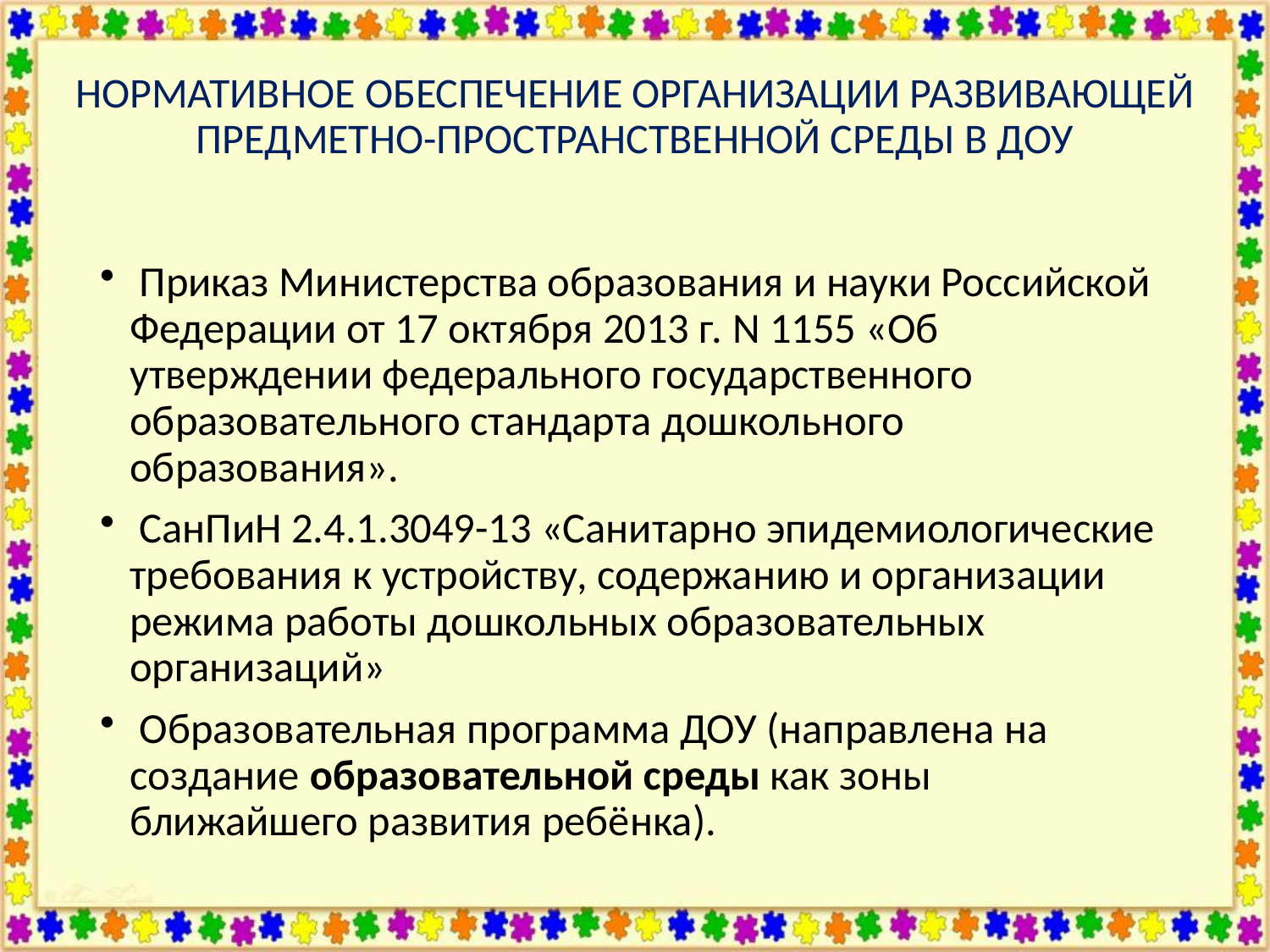

# НОРМАТИВНОЕ ОБЕСПЕЧЕНИЕ ОРГАНИЗАЦИИ РАЗВИВАЮЩЕЙ ПРЕДМЕТНО-ПРОСТРАНСТВЕННОЙ СРЕДЫ В ДОУ
 Приказ Министерства образования и науки Российской Федерации от 17 октября 2013 г. N 1155 «Об утверждении федерального государственного образовательного стандарта дошкольного образования».
 СанПиН 2.4.1.3049-13 «Санитарно эпидемиологические требования к устройству, содержанию и организации режима работы дошкольных образовательных организаций»
 Образовательная программа ДОУ (направлена на создание образовательной среды как зоны ближайшего развития ребёнка).